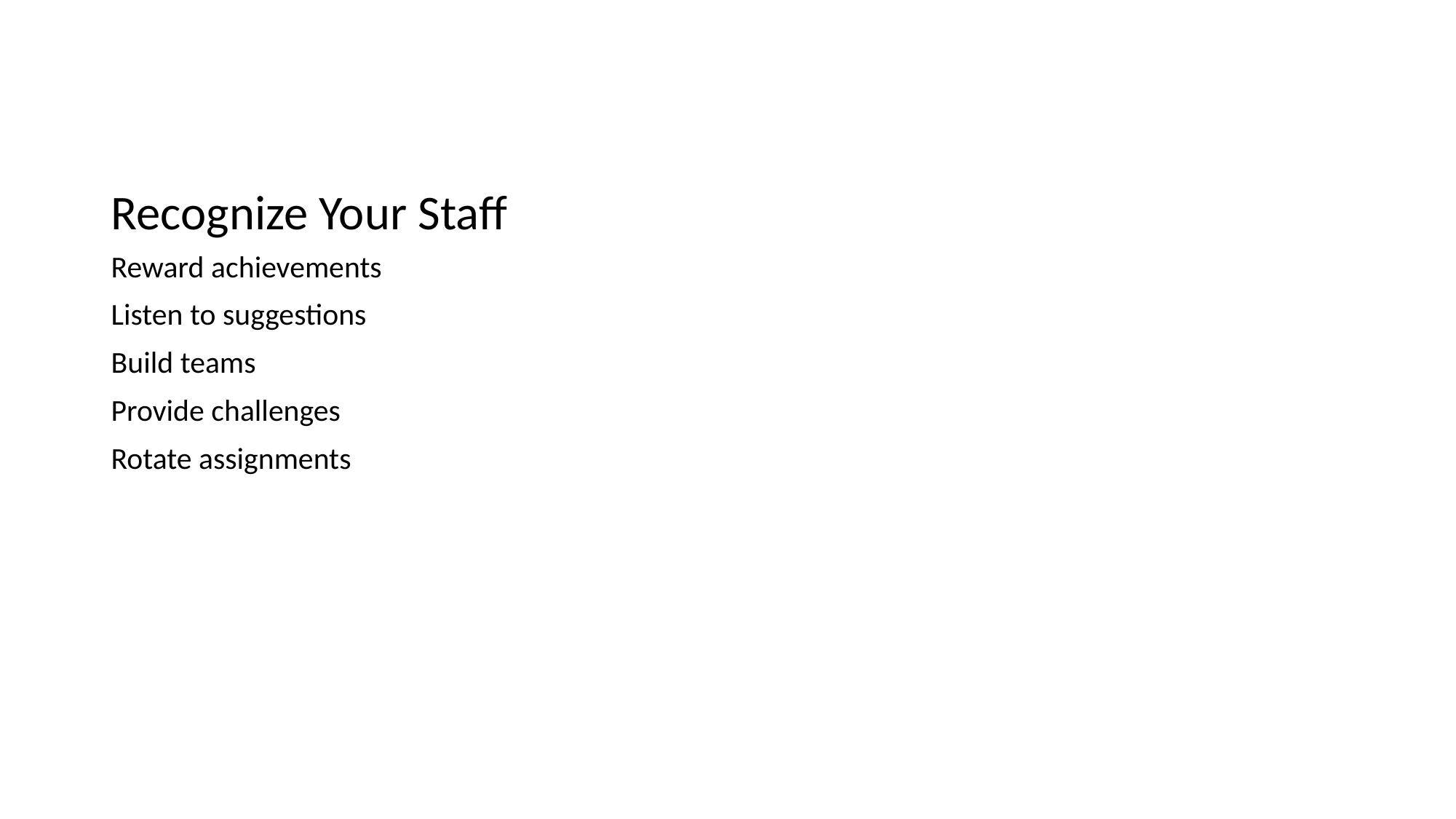

# Recognize Your Staff

Reward achievements
Listen to suggestions
Build teams
Provide challenges
Rotate assignments